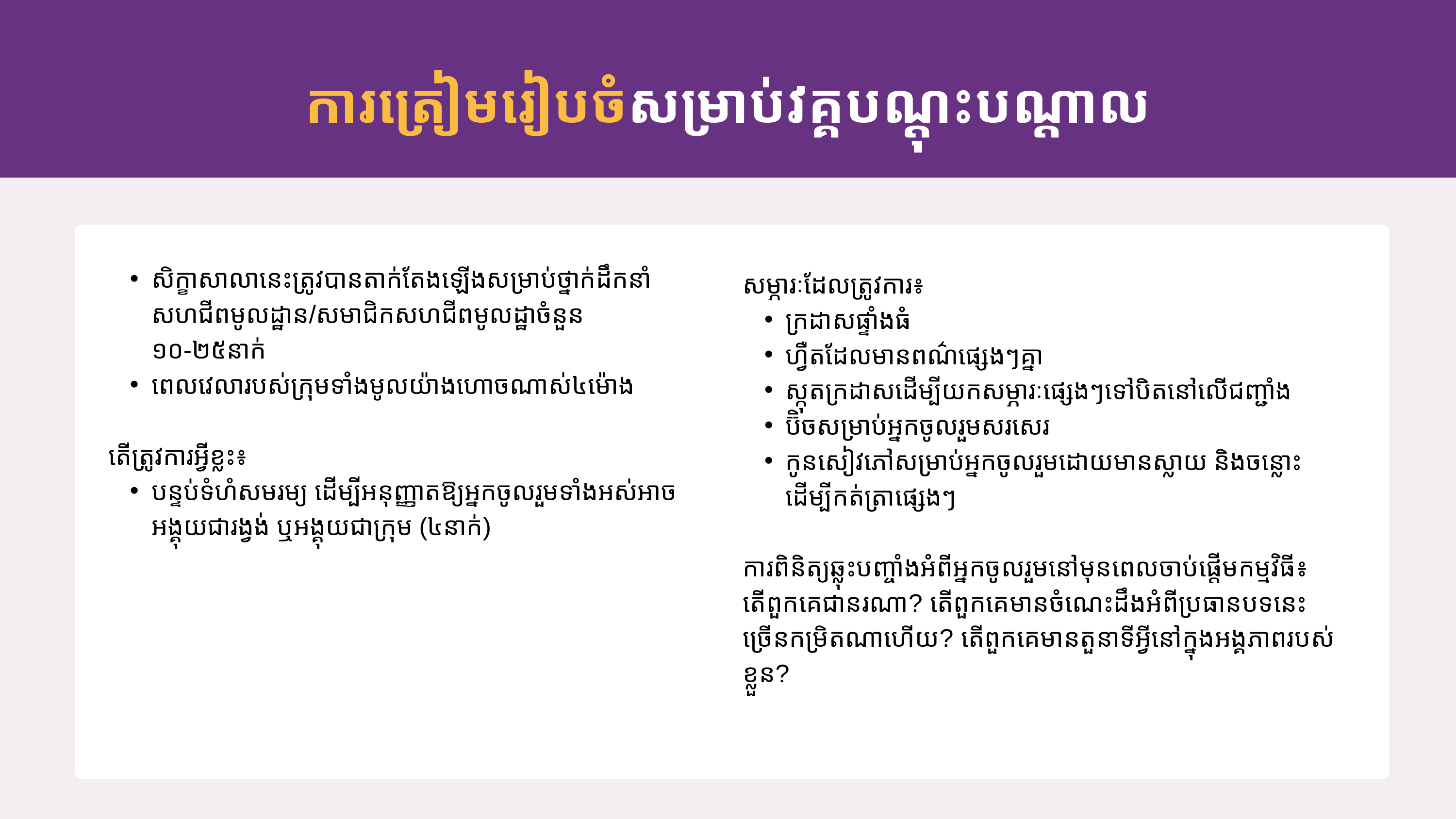

ការត្រៀមរៀបចំសម្រាប់វគ្គបណ្ដុះបណ្ដាល

សម្ភារៈដែលត្រូវការ៖
ក្រដាសផ្ទាំងធំ
ហ្វឺតដែលមានពណ៌ផ្សេងៗគ្នា
ស្កុតក្រដាសដើម្បីយកសម្ភារៈផ្សេងៗទៅបិតនៅលើជញ្ជាំង
ប៊ិចសម្រាប់អ្នកចូលរួមសរសេរ
កូនសៀវភៅសម្រាប់អ្នកចូលរួមដោយមានស្លាយ និងចន្លោះដើម្បីកត់ត្រាផ្សេងៗ ​

ការពិនិត្យឆ្លុះបញ្ចាំងអំពីអ្នកចូលរួមនៅមុនពេលចាប់ផ្ដើមកម្មវិធី៖ ​
តើពួកគេជានរណា? តើពួកគេមានចំណេះដឹងអំពីប្រធានបទនេះច្រើនកម្រិតណាហើយ? តើពួកគេមានតួនាទីអ្វីនៅក្នុងអង្គភាពរបស់ខ្លួន? ​

សិក្ខាសាលានេះត្រូវបានតាក់តែងឡើងសម្រាប់ថ្នាក់ដឹកនាំសហជីពមូលដ្ឋាន/សមាជិកសហជីពមូលដ្ឋាចំនួន ១០-២៥នាក់ ​
ពេលវេលារបស់ក្រុមទាំងមូលយ៉ាងហោចណាស់៤ម៉ោង ​

តើត្រូវការអ្វីខ្លះ៖
បន្ទប់ទំហំសមរម្យ ដើម្បីអនុញ្ញាតឱ្យអ្នកចូលរួមទាំងអស់អាចអង្គុយជារង្វង់ ឬអង្គុយជាក្រុម (៤នាក់) ​